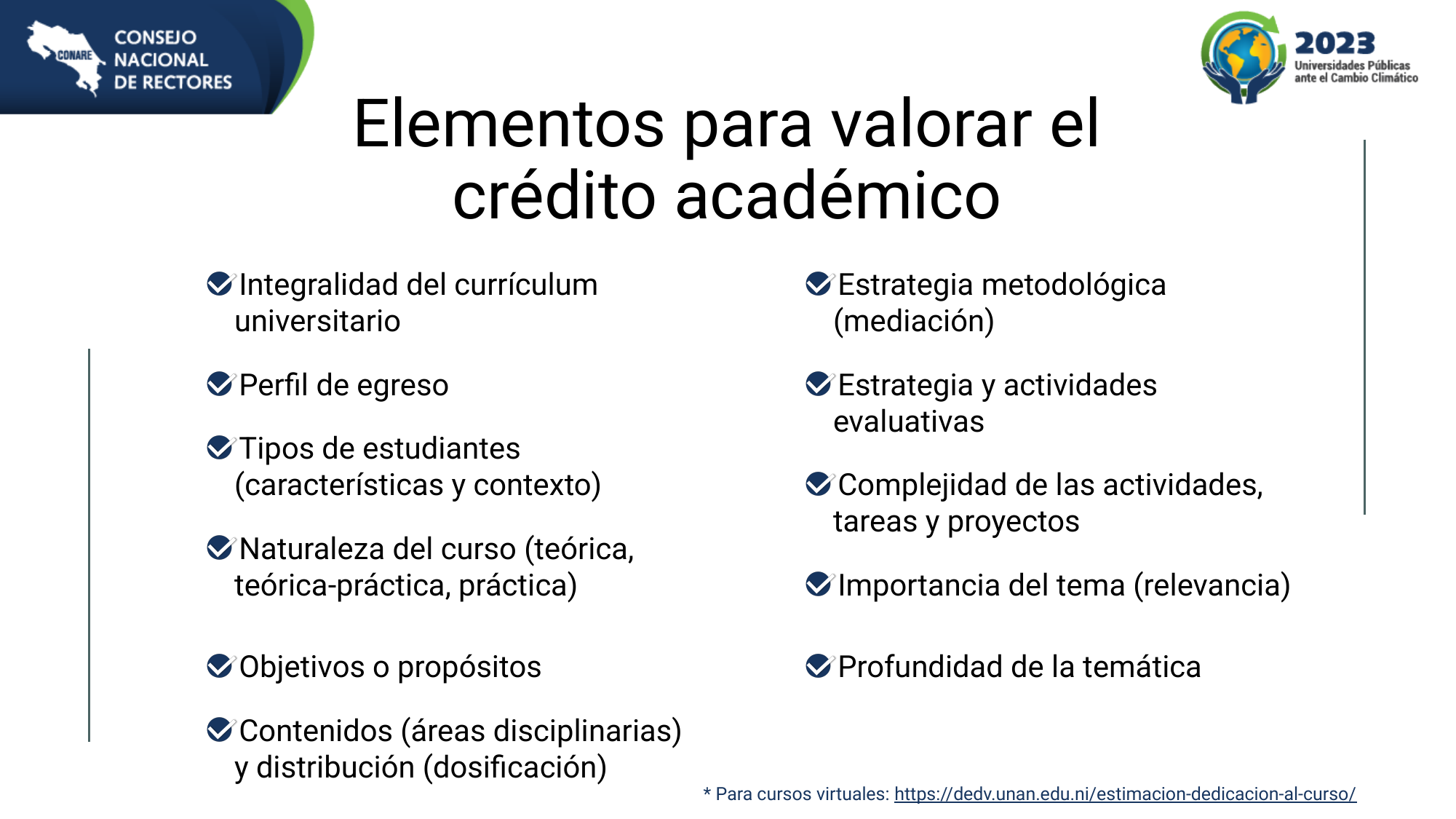

Elementos para valorar el crédito académico
Integralidad del currículum universitario
Perfil de egreso
Tipos de estudiantes (características y contexto)
Naturaleza del curso (teórica, teórica-práctica, práctica)
Objetivos o propósitos
Contenidos (áreas disciplinarias) y distribución (dosificación)

Estrategia metodológica (mediación)
Estrategia y actividades evaluativas
Complejidad de las actividades, tareas y proyectos
Importancia del tema (relevancia)
Profundidad de la temática

* Para cursos virtuales: https://dedv.unan.edu.ni/estimacion-dedicacion-al-curso/